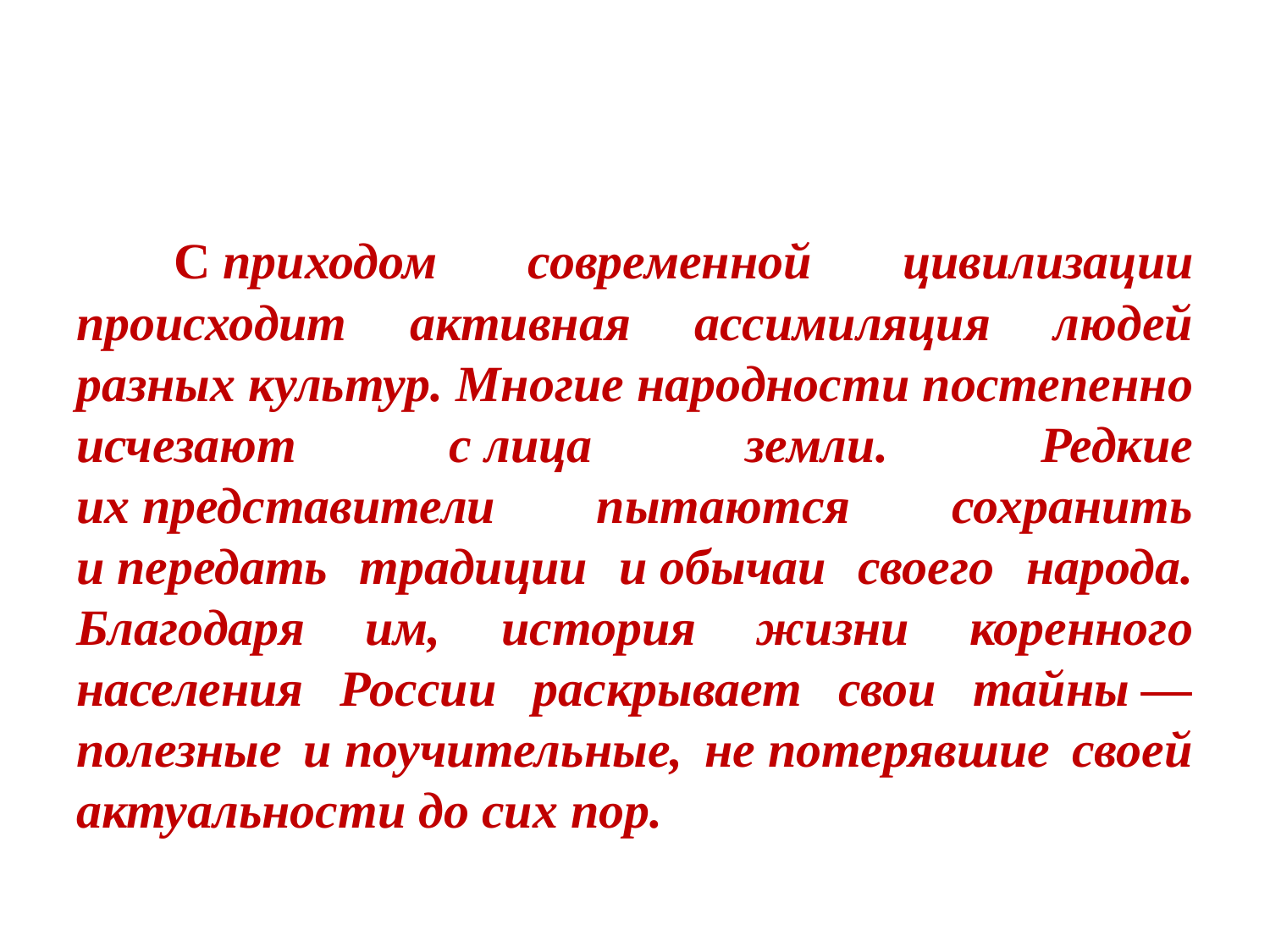

#
С приходом современной цивилизации происходит активная ассимиляция людей разных культур. Многие народности постепенно исчезают с лица земли. Редкие их представители пытаются сохранить и передать традиции и обычаи своего народа. Благодаря им, история жизни коренного населения России раскрывает свои тайны — полезные и поучительные, не потерявшие своей актуальности до сих пор.